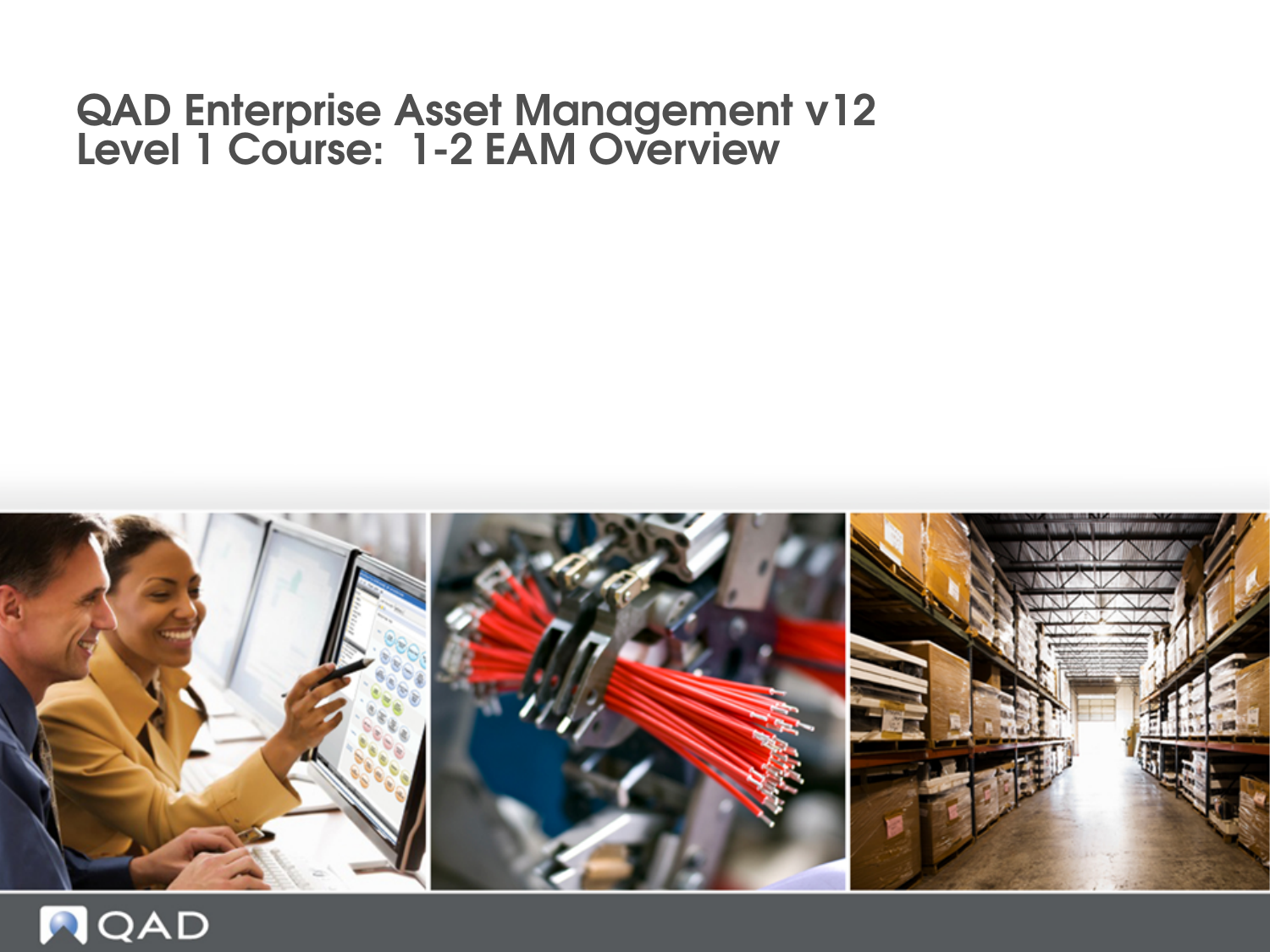

# QAD Enterprise Asset Management v12 Level 1 Course:  1-2 EAM Overview